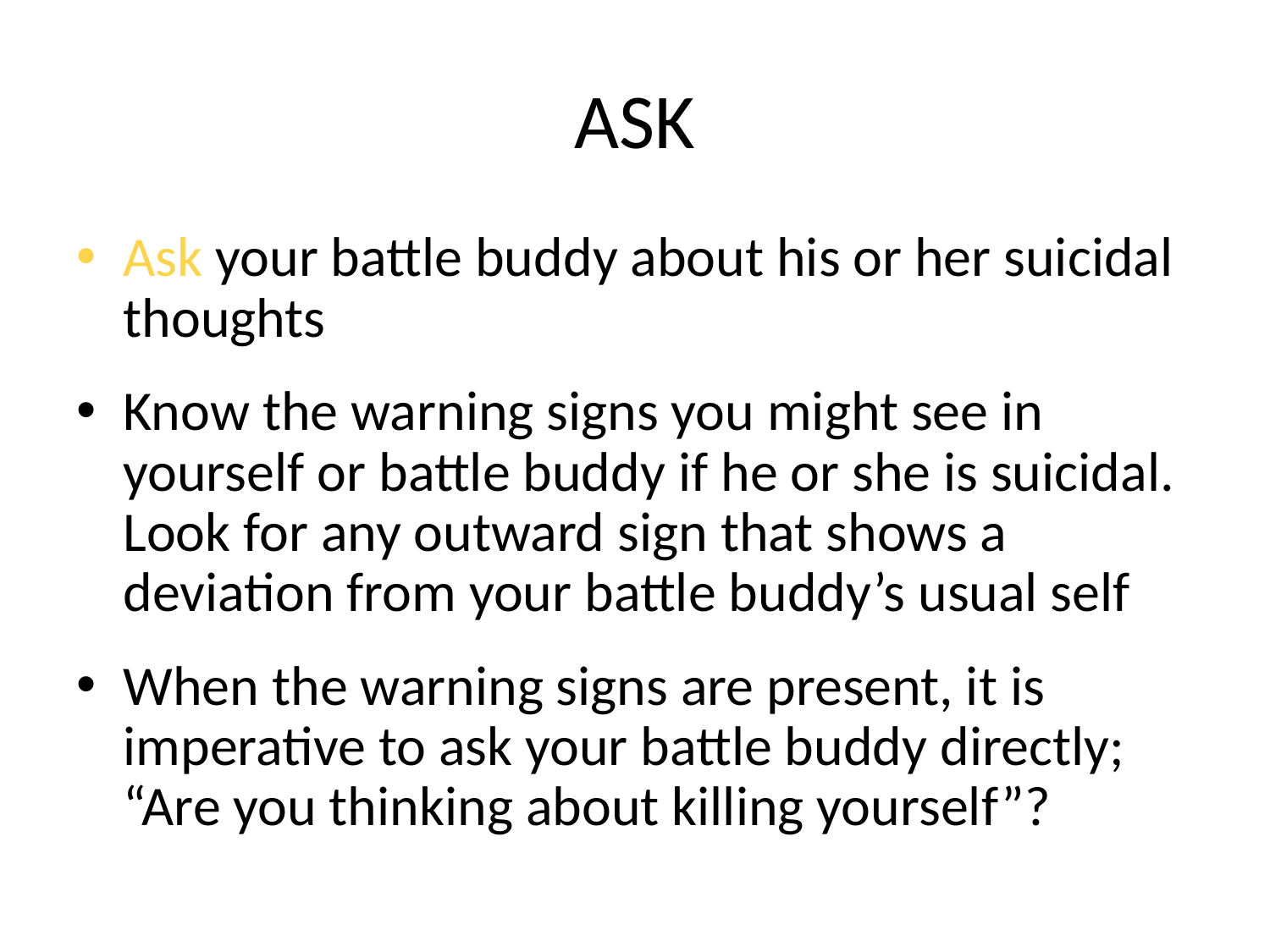

# ASK
Ask your battle buddy about his or her suicidal thoughts
Know the warning signs you might see in yourself or battle buddy if he or she is suicidal. Look for any outward sign that shows a deviation from your battle buddy’s usual self
When the warning signs are present, it is imperative to ask your battle buddy directly; “Are you thinking about killing yourself”?